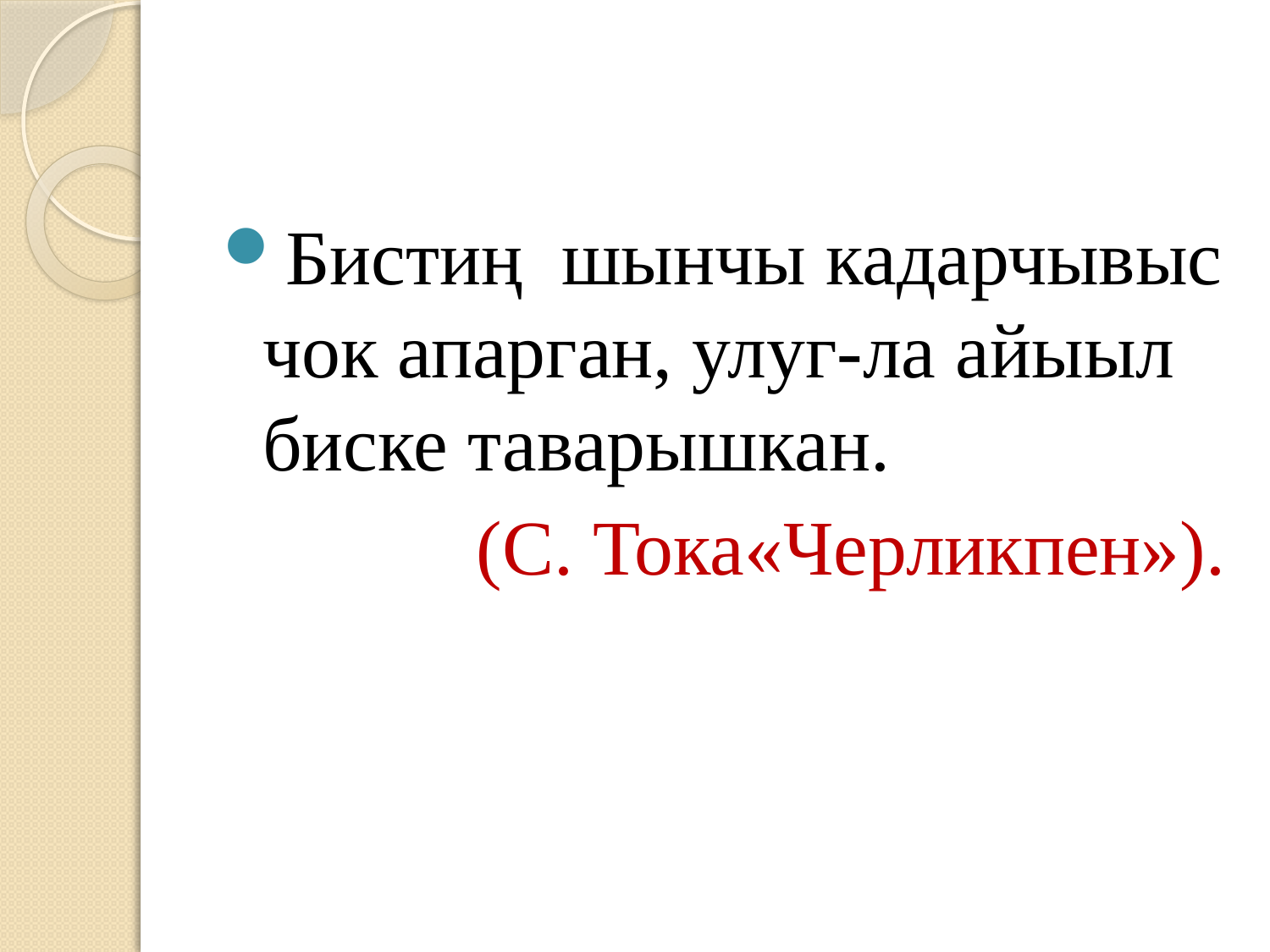

Бистиң  шынчы кадарчывыс чок апарган, улуг-ла айыыл биске таварышкан.
             (С. Тока«Черликпен»).